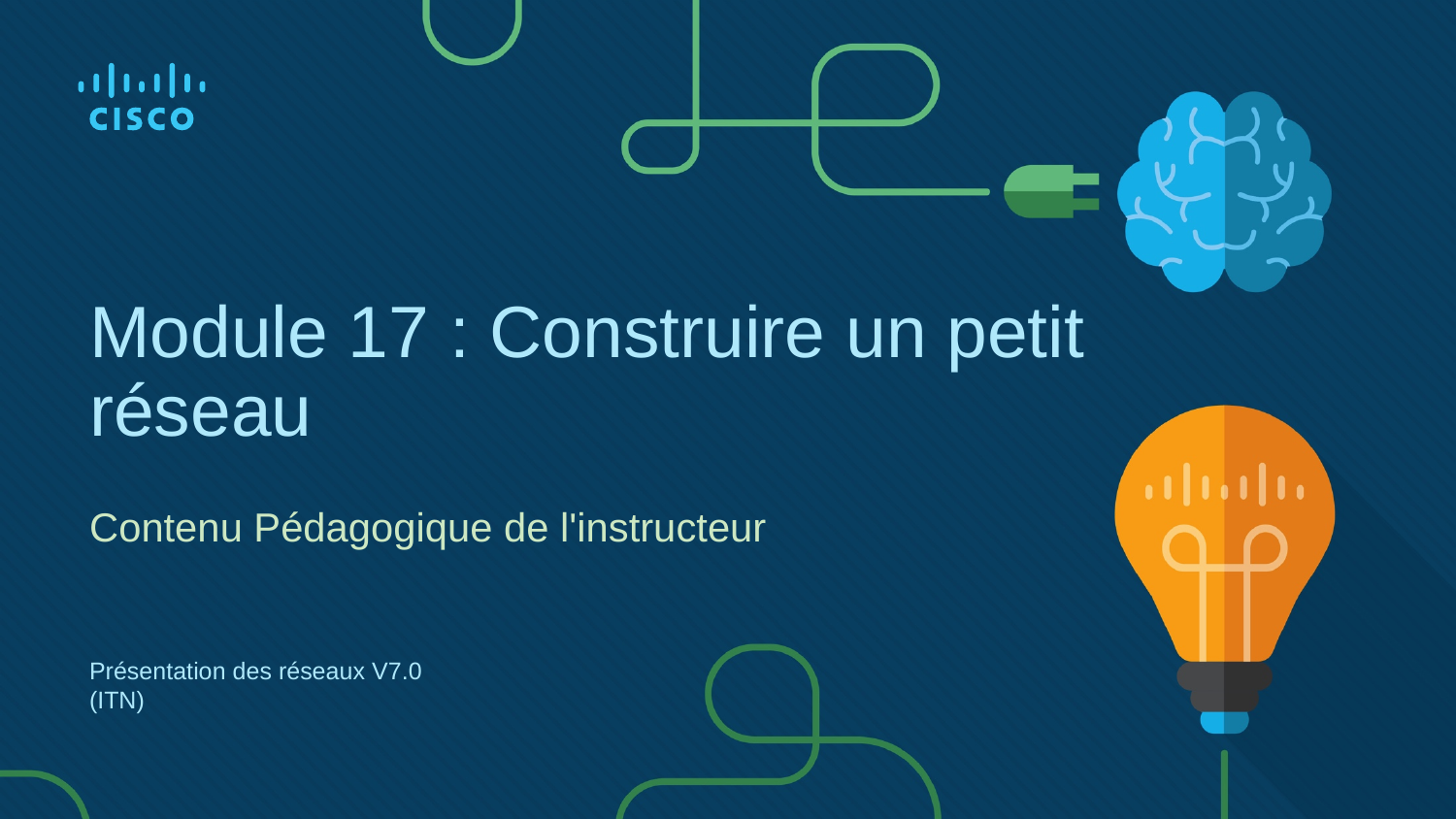

# Module 17 : Construire un petit réseau
Contenu Pédagogique de l'instructeur
Présentation des réseaux V7.0 (ITN)